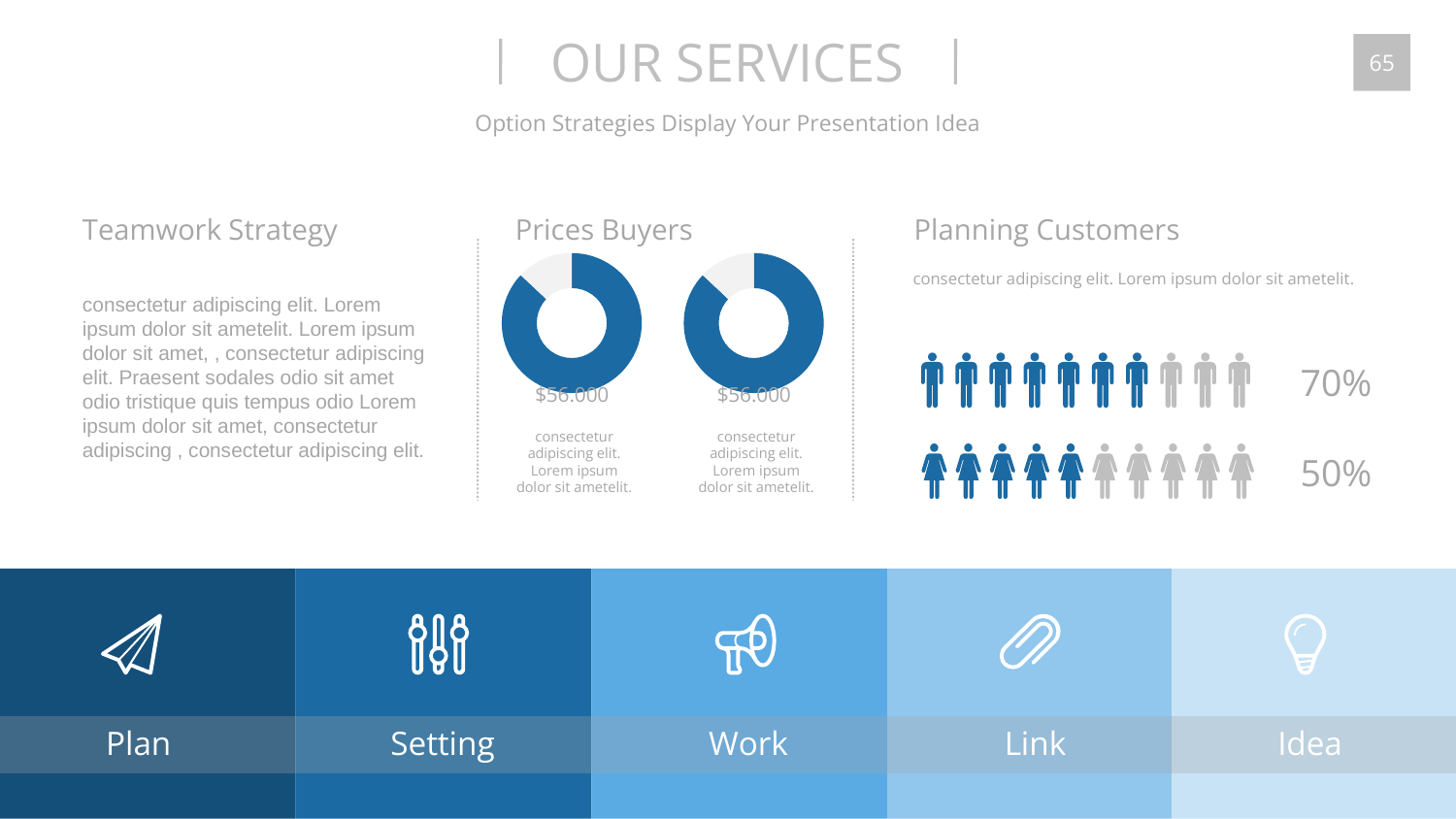

OUR SERVICES
65
Option Strategies Display Your Presentation Idea
Teamwork Strategy
consectetur adipiscing elit. Lorem ipsum dolor sit ametelit. Lorem ipsum dolor sit amet, , consectetur adipiscing elit. Praesent sodales odio sit amet odio tristique quis tempus odio Lorem ipsum dolor sit amet, consectetur adipiscing , consectetur adipiscing elit.
Prices Buyers

### Chart

| Category | Column1 |
|---|---|
|  | 87.0 |
|  | 13.0 |
$56.000
consectetur adipiscing elit. Lorem ipsum dolor sit ametelit.

### Chart

| Category | Column1 |
|---|---|
|  | 87.0 |
|  | 13.0 |
$56.000
consectetur adipiscing elit. Lorem ipsum dolor sit ametelit.
Planning Customers
consectetur adipiscing elit. Lorem ipsum dolor sit ametelit.

70%

50%

Plan
Setting
Work
Link
Idea